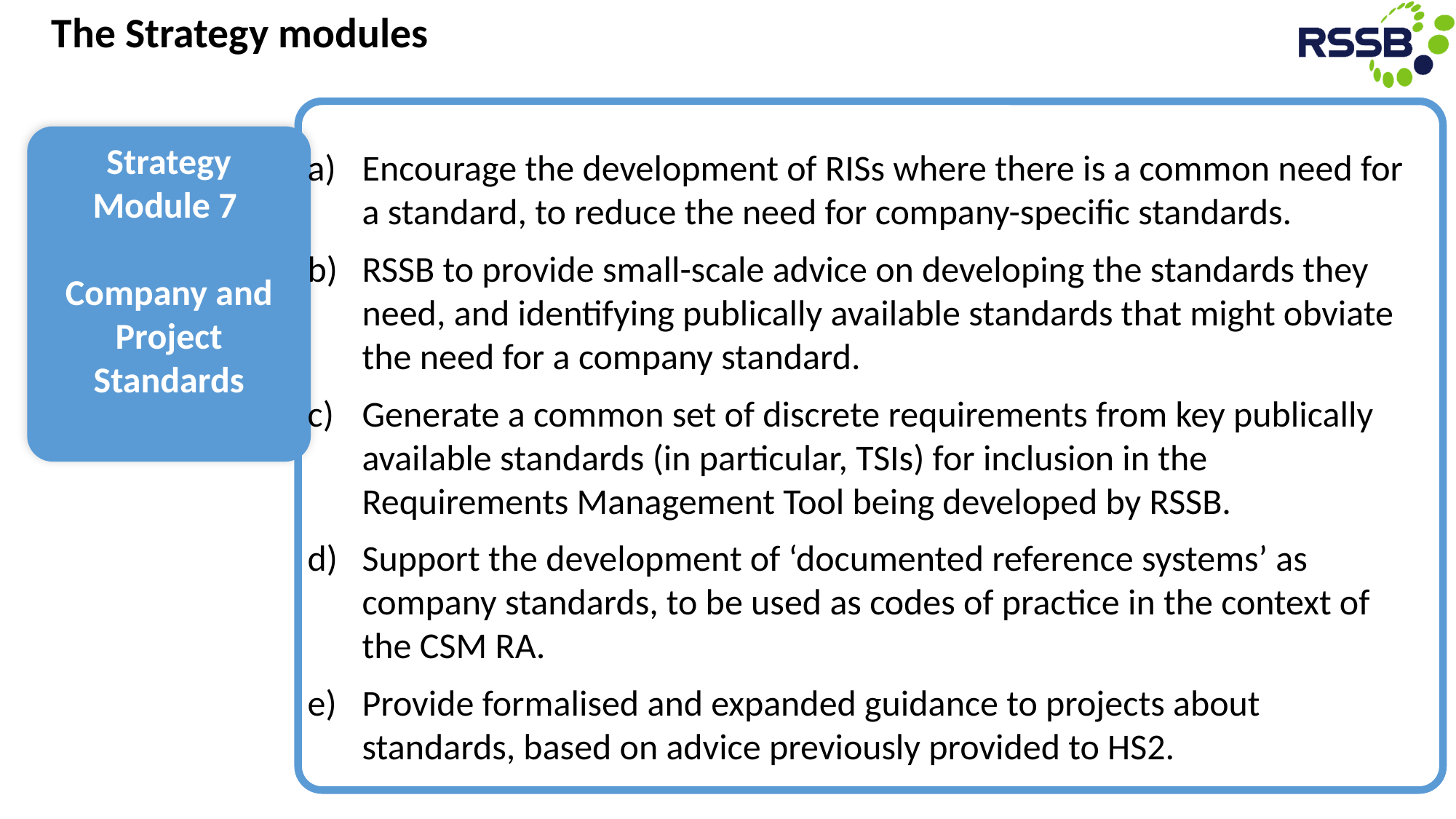

The Strategy modules

Strategy
Module 7

Company and Project Standards
Encourage the development of RISs where there is a common need for a standard, to reduce the need for company-specific standards.
RSSB to provide small-scale advice on developing the standards they need, and identifying publically available standards that might obviate the need for a company standard.
Generate a common set of discrete requirements from key publically available standards (in particular, TSIs) for inclusion in the Requirements Management Tool being developed by RSSB.
Support the development of ‘documented reference systems’ as company standards, to be used as codes of practice in the context of the CSM RA.
Provide formalised and expanded guidance to projects about standards, based on advice previously provided to HS2.